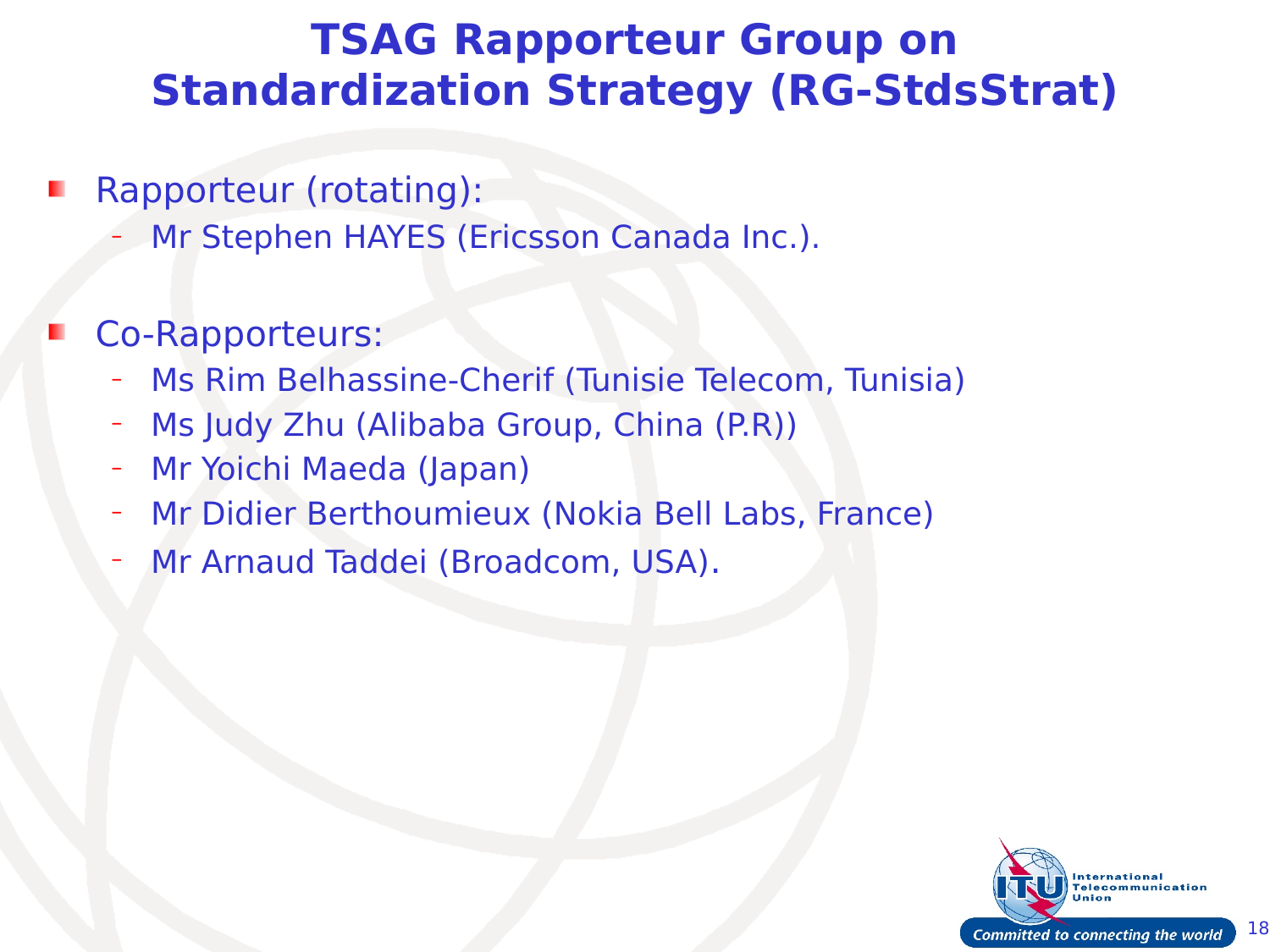

# TSAG Rapporteur Group on Standardization Strategy​​ (RG-StdsStrat)
Rapporteur (rotating):
Mr Stephen HAYES (Ericsson Canada Inc.).

Co-Rapporteurs:
Ms Rim Belhassine-Cherif (Tunisie Telecom, Tunisia)
Ms Judy Zhu (Alibaba Group, China (P.R))
Mr Yoichi Maeda (Japan)
Mr Didier Berthoumieux (Nokia Bell Labs, France)
Mr Arnaud Taddei (Broadcom, USA).

18